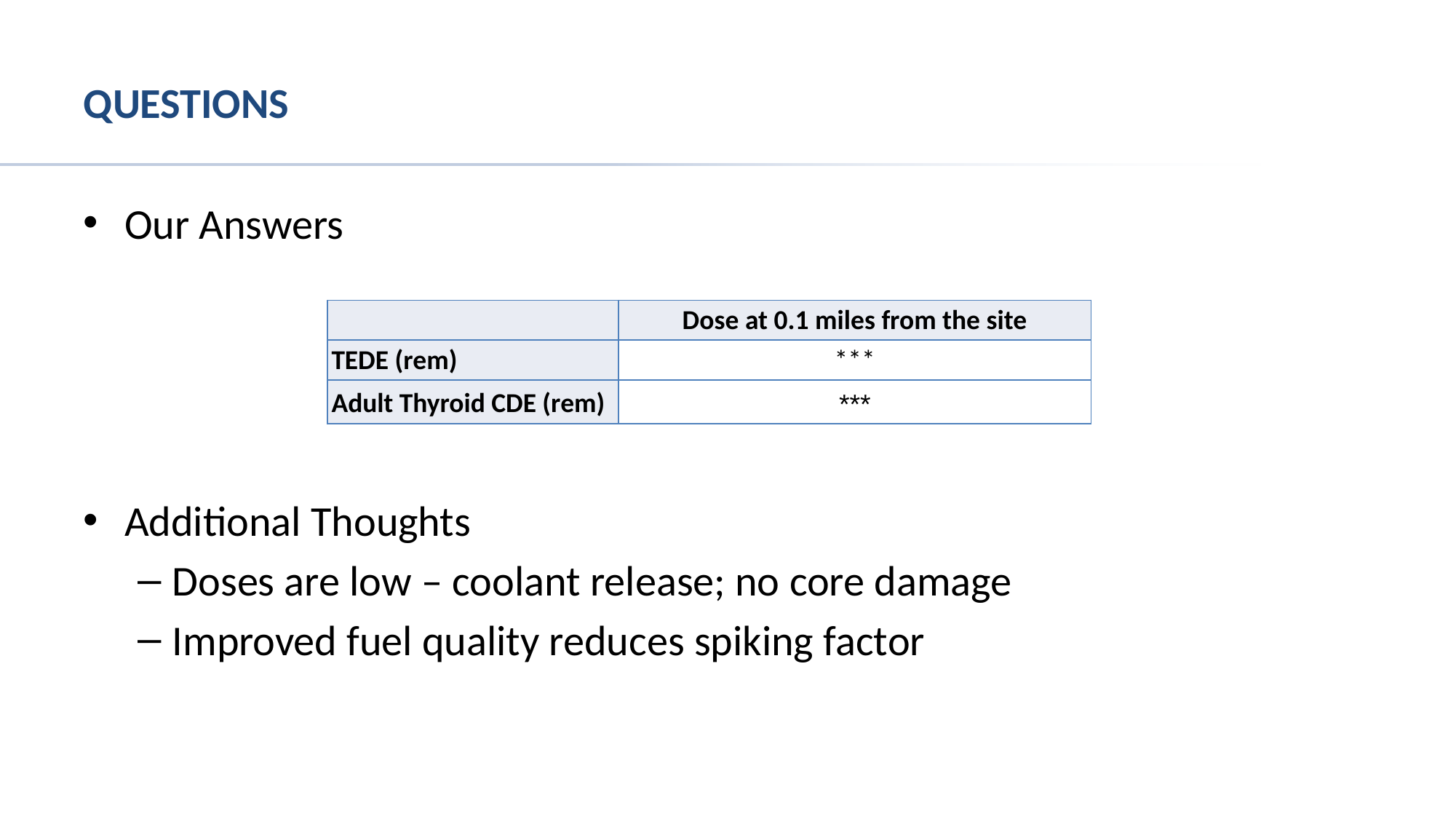

# Questions
Our Answers

Additional Thoughts
Doses are low – coolant release; no core damage
Improved fuel quality reduces spiking factor

|  | Dose at 0.1 miles from the site |
| --- | --- |
| TEDE (rem) | \*\*\* |
| Adult Thyroid CDE (rem) | \*\*\* |